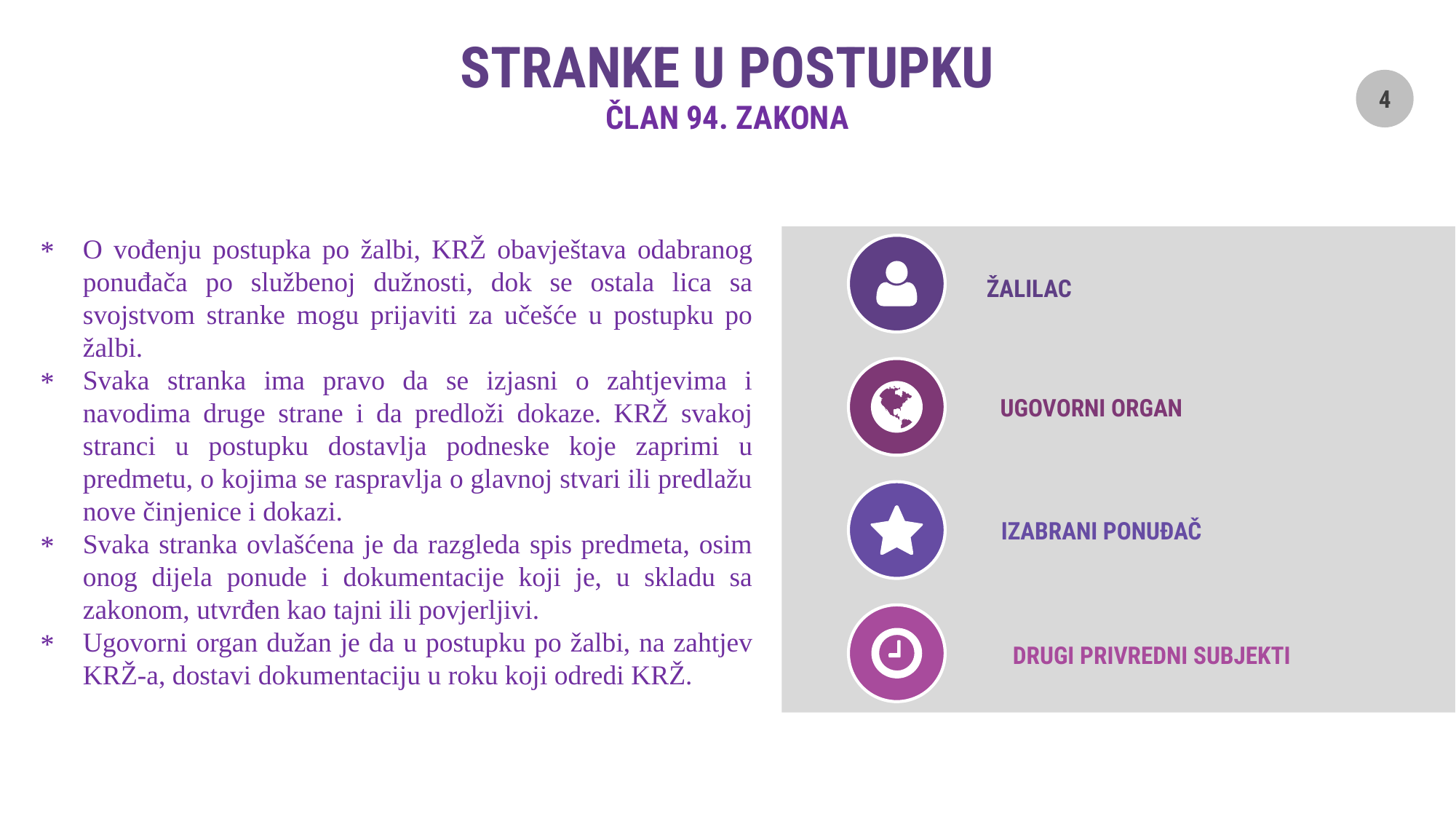

# STRANKE U POSTUPKU
ČLAN 94. ZAKONA
O vođenju postupka po žalbi, KRŽ obavještava odabranog ponuđača po službenoj dužnosti, dok se ostala lica sa svojstvom stranke mogu prijaviti za učešće u postupku po žalbi.
Svaka stranka ima pravo da se izjasni o zahtjevima i navodima druge strane i da predloži dokaze. KRŽ svakoj stranci u postupku dostavlja podneske koje zaprimi u predmetu, o kojima se raspravlja o glavnoj stvari ili predlažu nove činjenice i dokazi.
Svaka stranka ovlašćena je da razgleda spis predmeta, osim onog dijela ponude i dokumentacije koji je, u skladu sa zakonom, utvrđen kao tajni ili povjerljivi.
Ugovorni organ dužan je da u postupku po žalbi, na zahtjev KRŽ-a, dostavi dokumentaciju u roku koji odredi KRŽ.

ŽALILAC

UGOVORNI ORGAN

IZABRANI PONUĐAČ

DRUGI PRIVREDNI SUBJEKTI